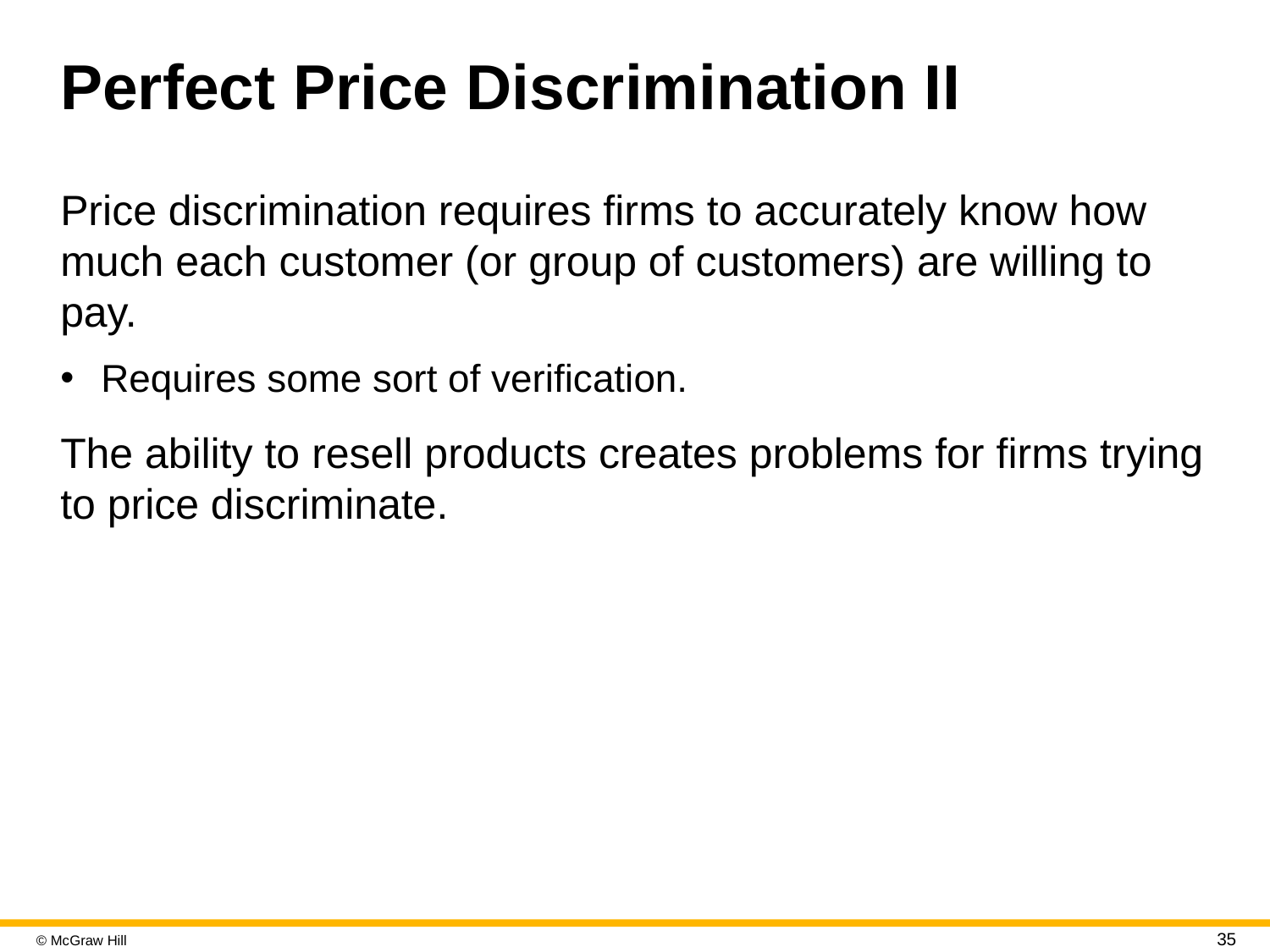

# Perfect Price Discrimination I I
Price discrimination requires firms to accurately know how much each customer (or group of customers) are willing to pay.
Requires some sort of verification.
The ability to resell products creates problems for firms trying to price discriminate.